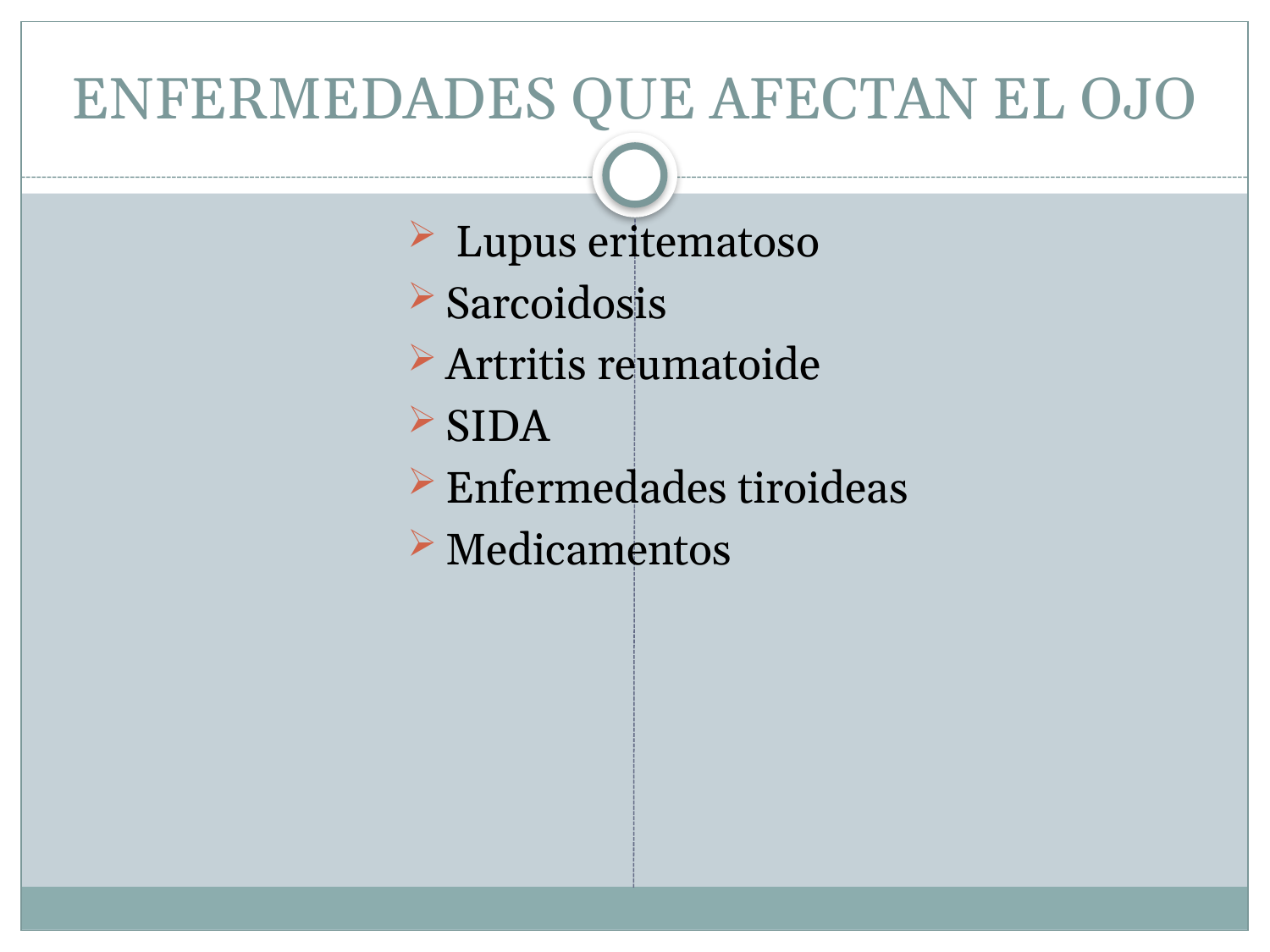

# ENFERMEDADES QUE AFECTAN EL OJO
 Lupus eritematoso
Sarcoidosis
Artritis reumatoide
SIDA
Enfermedades tiroideas
Medicamentos